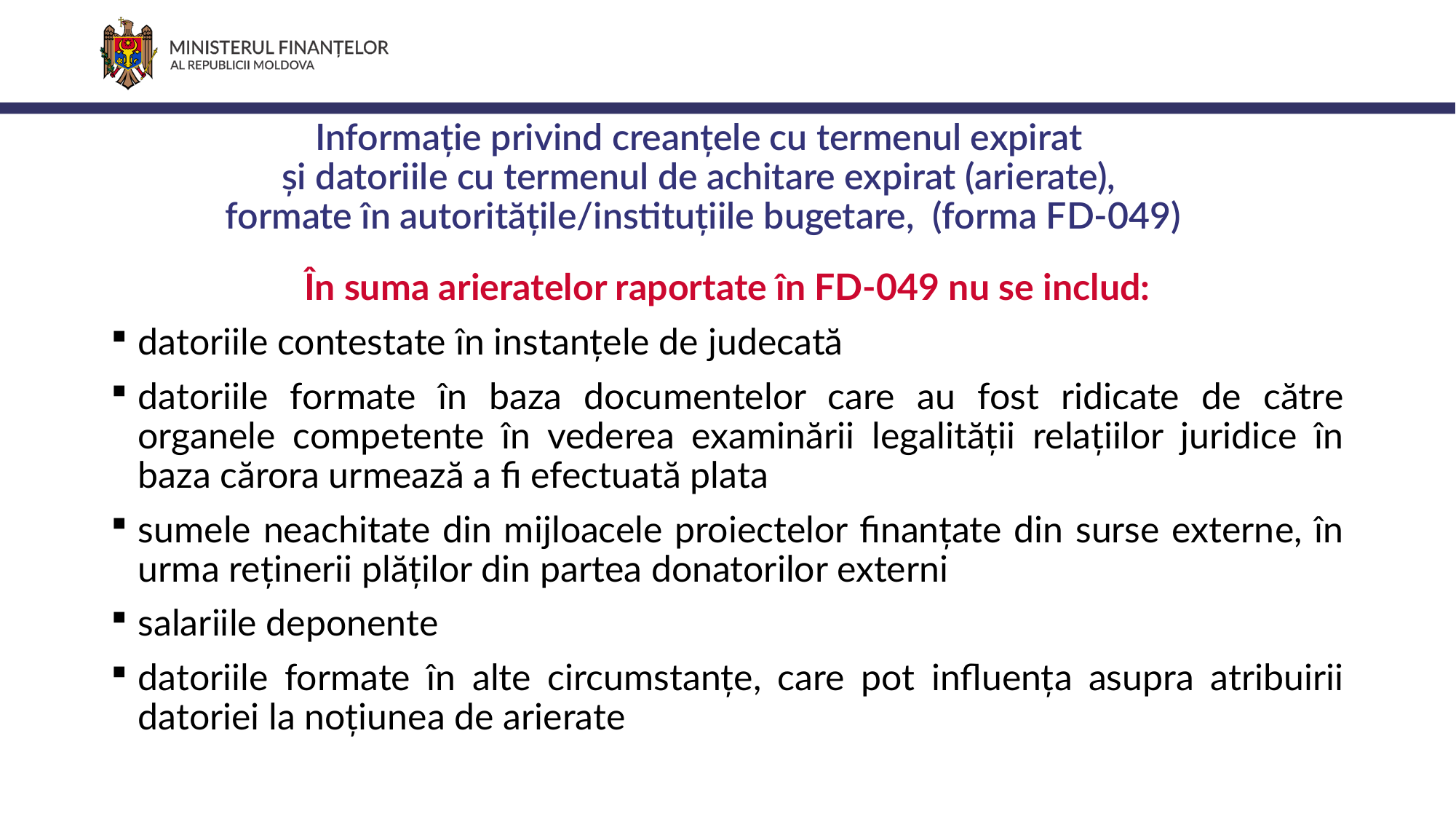

Informație privind creanțele cu termenul expirat
și datoriile cu termenul de achitare expirat (arierate),
formate în autoritățile/instituțiile bugetare,  (forma FD-049)
În suma arieratelor raportate în FD-049 nu se includ:
datoriile contestate în instanțele de judecată
datoriile formate în baza documentelor care au fost ridicate de către organele competente în vederea examinării legalității relațiilor juridice în baza cărora urmează a fi efectuată plata
sumele neachitate din mijloacele proiectelor finanțate din surse externe, în urma reținerii plăților din partea donatorilor externi
salariile deponente
datoriile formate în alte circumstanțe, care pot influența asupra atribuirii datoriei la noțiunea de arierate